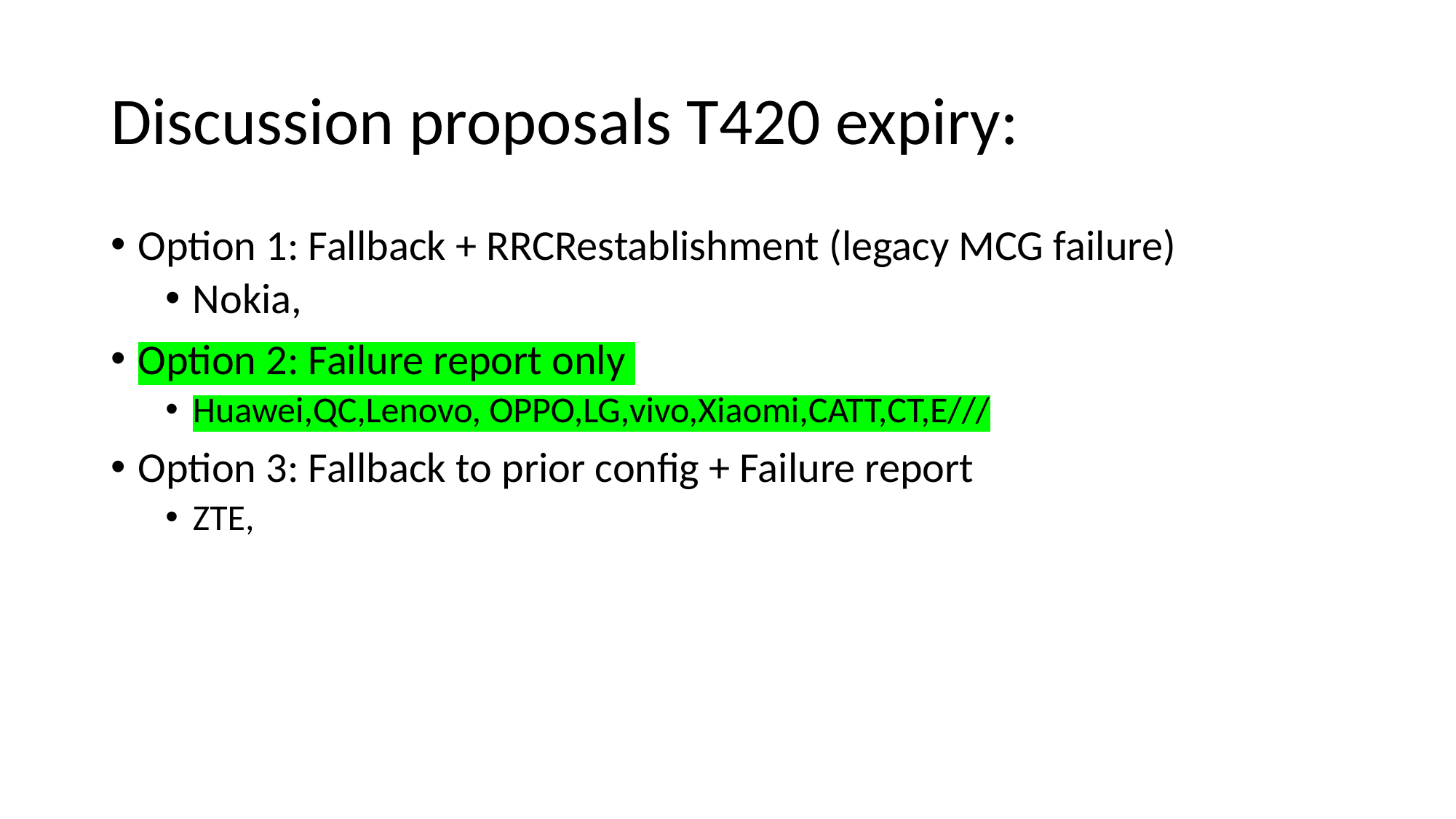

# Discussion proposals T420 expiry:
Option 1: Fallback + RRCRestablishment (legacy MCG failure)
Nokia,
Option 2: Failure report only
Huawei,QC,Lenovo, OPPO,LG,vivo,Xiaomi,CATT,CT,E///
Option 3: Fallback to prior config + Failure report
ZTE,